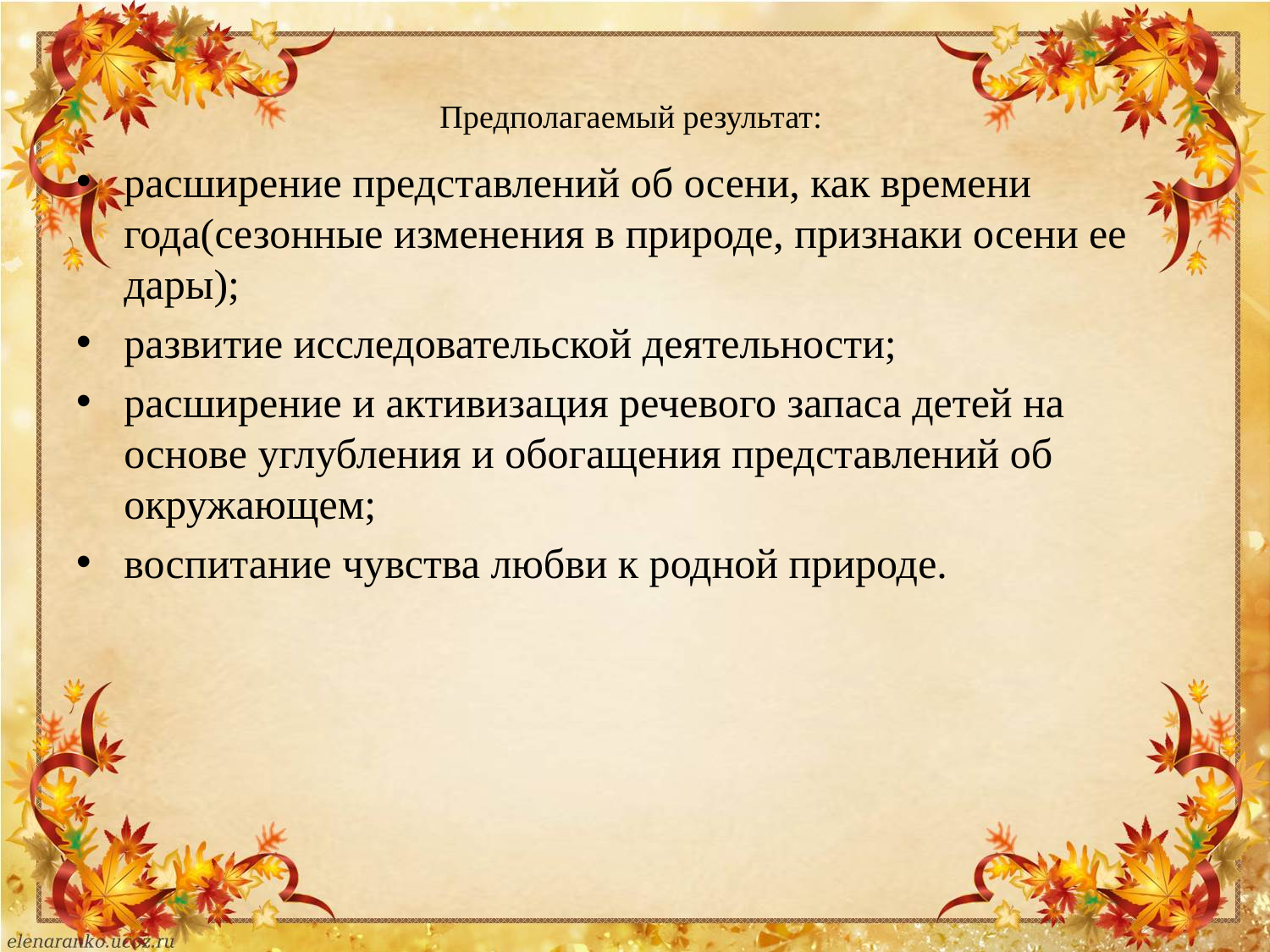

# Предполагаемый результат:
расширение представлений об осени, как времени года(сезонные изменения в природе, признаки осени ее дары);
развитие исследовательской деятельности;
расширение и активизация речевого запаса детей на основе углубления и обогащения представлений об окружающем;
воспитание чувства любви к родной природе.